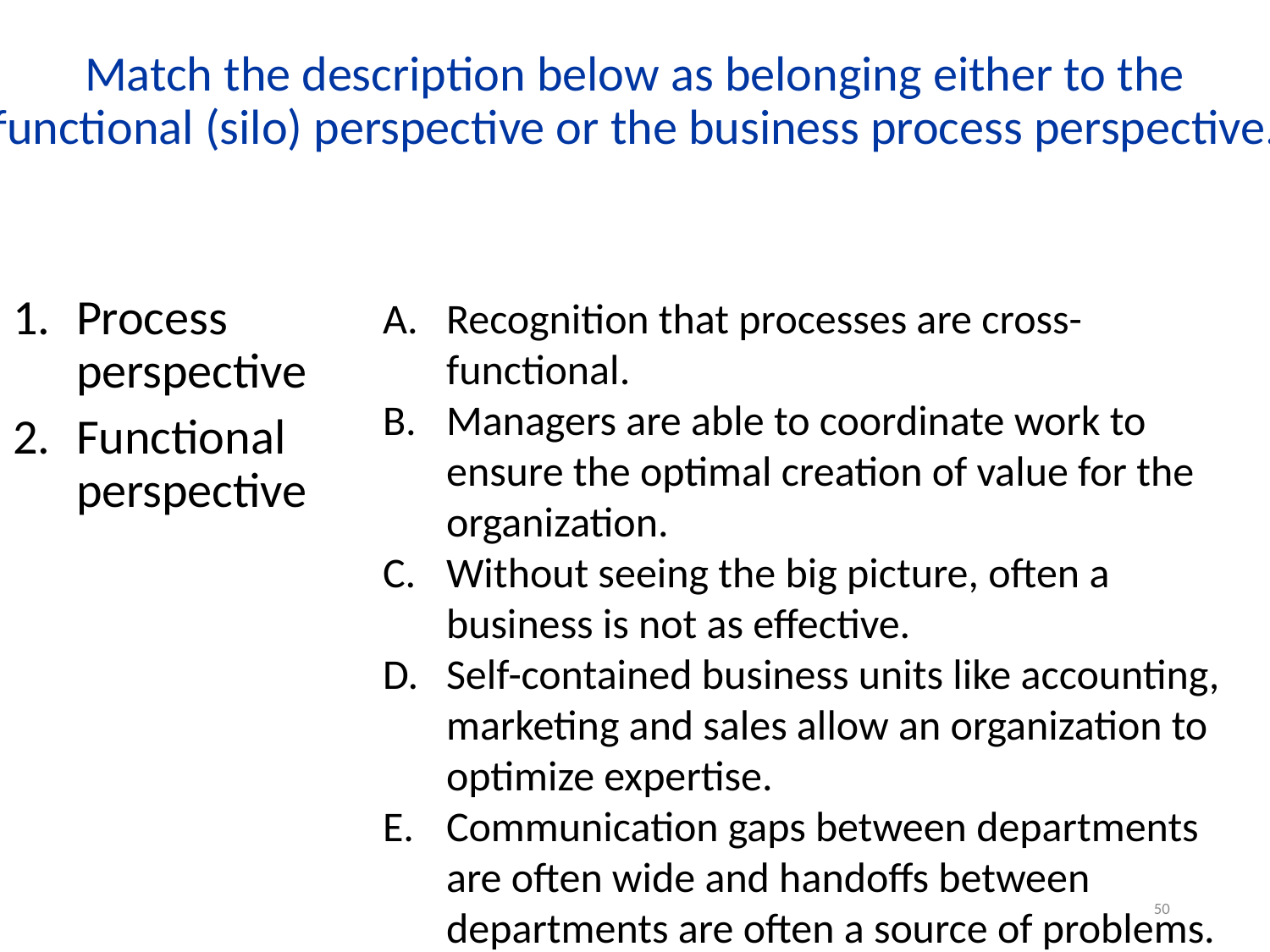

Match the description below as belonging either to the functional (silo) perspective or the business process perspective.
Process perspective
Functional perspective
Recognition that processes are cross-functional.
Managers are able to coordinate work to ensure the optimal creation of value for the organization.
Without seeing the big picture, often a business is not as effective.
Self-contained business units like accounting, marketing and sales allow an organization to optimize expertise.
Communication gaps between departments are often wide and handoffs between departments are often a source of problems.
50